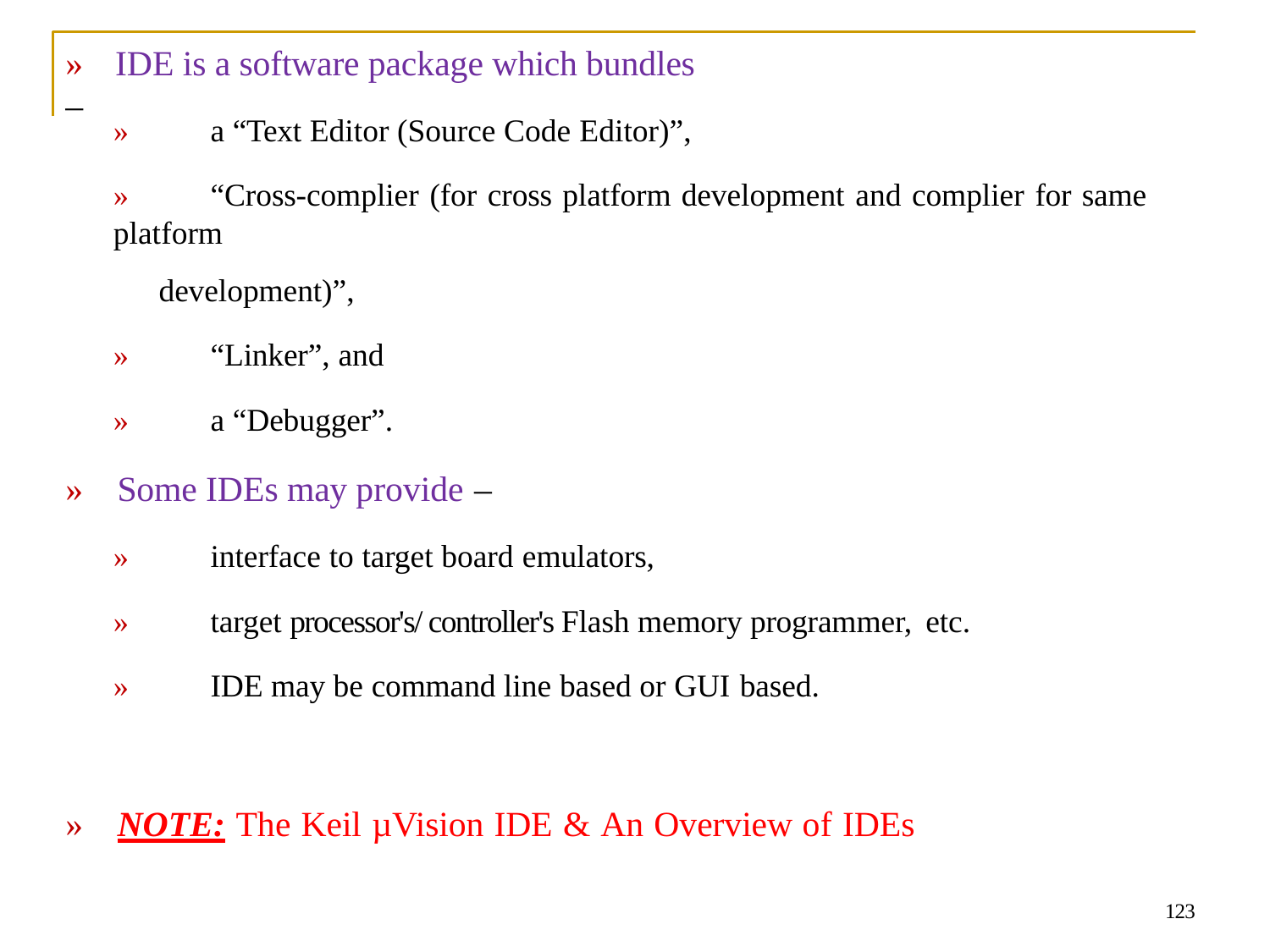

# »	IDE is a software package which bundles –
»	a “Text Editor (Source Code Editor)”,
»	“Cross-complier (for cross platform development and complier for same platform
development)”,
»	“Linker”, and
»	a “Debugger”.
»	Some IDEs may provide –
»	interface to target board emulators,
»	target processor's/ controller's Flash memory programmer, etc.
»	IDE may be command line based or GUI based.

»	NOTE: The Keil µVision IDE & An Overview of IDEs
123